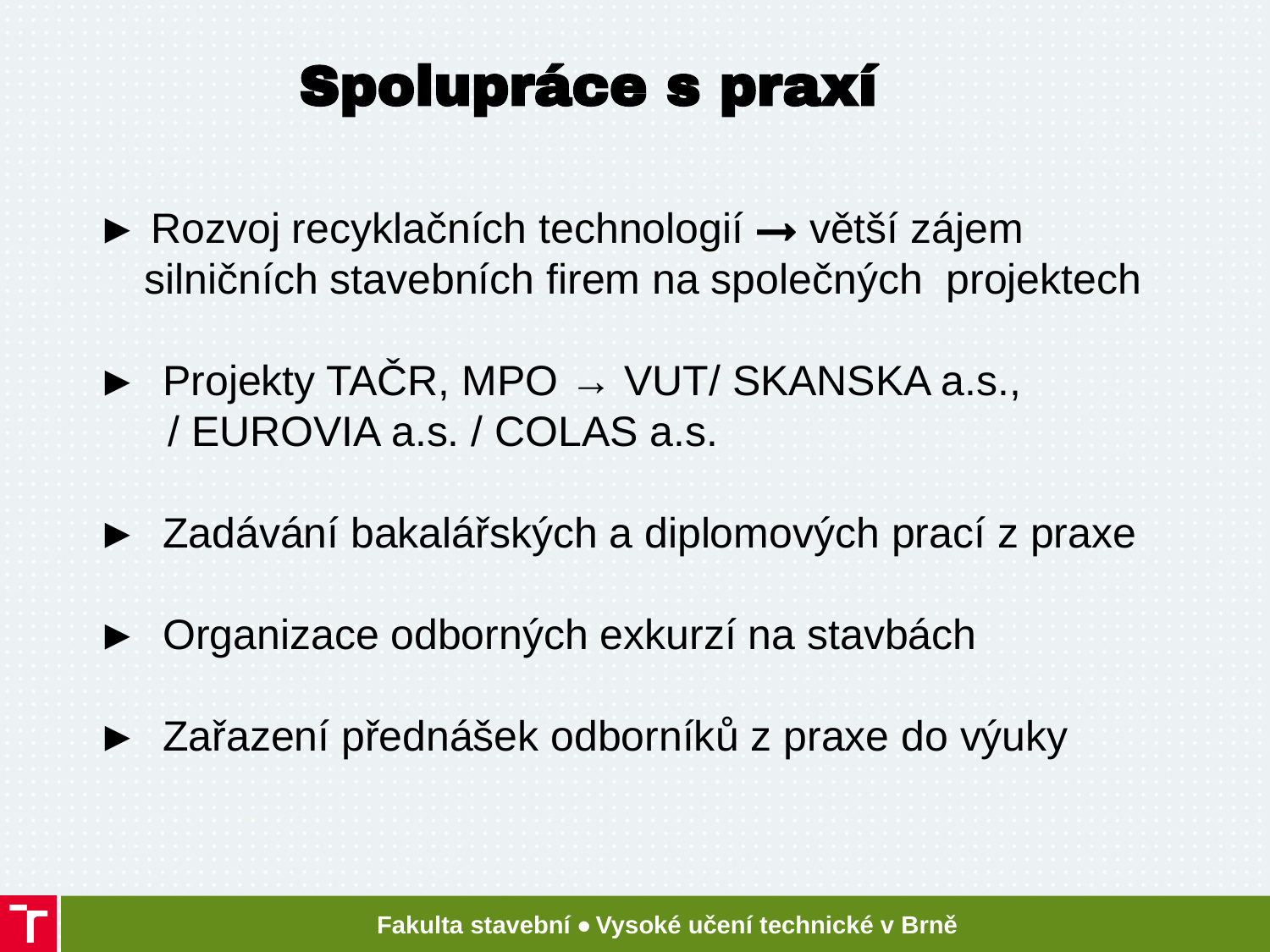

# Spolupráce s praxí ► Rozvoj recyklačních technologií → větší zájem silničních stavebních firem na společných  projektech ►  Projekty TAČR, MPO → VUT/ SKANSKA a.s., / EUROVIA a.s. / COLAS a.s. ►  Zadávání bakalářských a diplomových prací z praxe ►  Organizace odborných exkurzí na stavbách ►  Zařazení přednášek odborníků z praxe do výuky